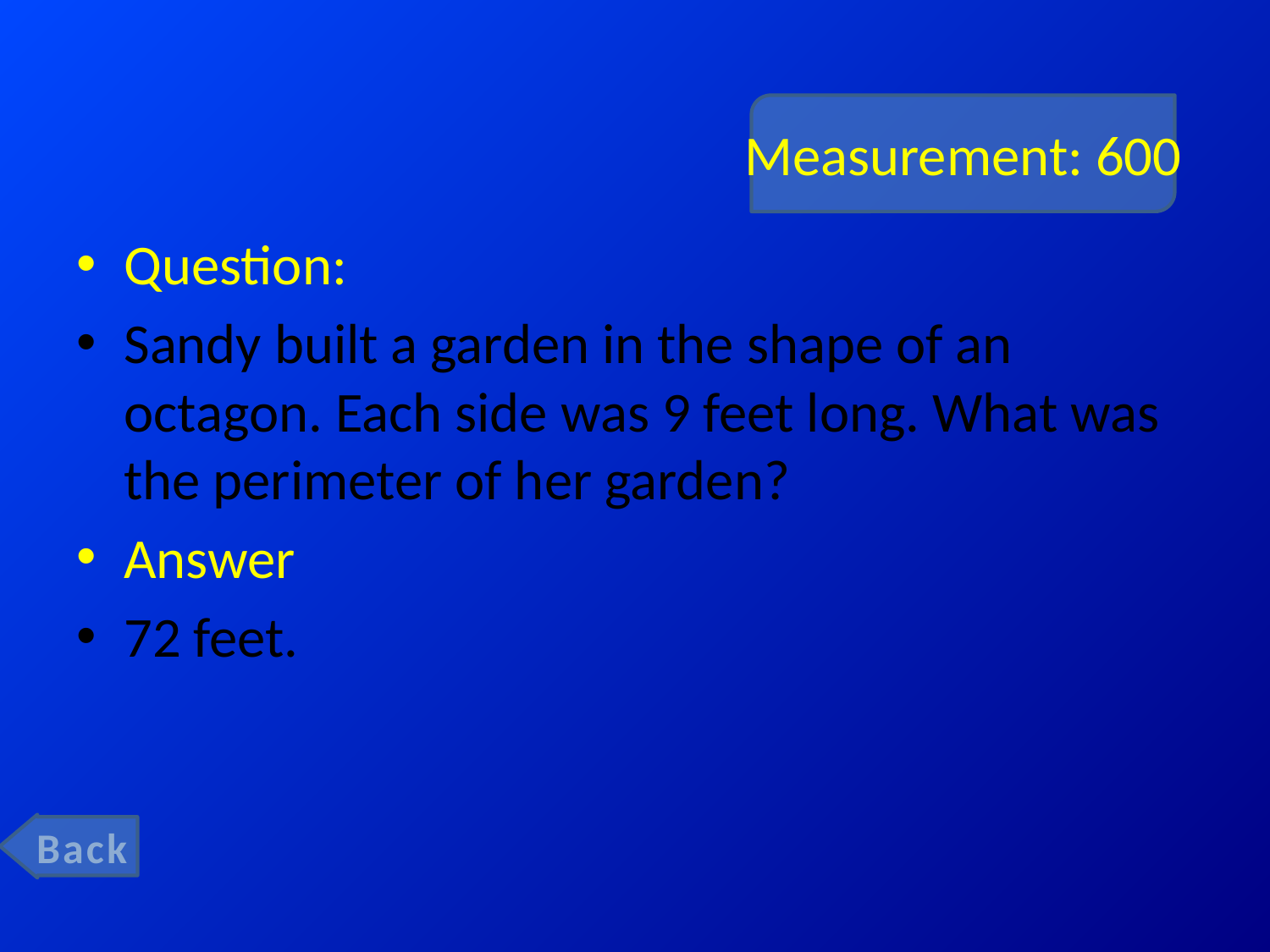

# Measurement: 600

Question:
Sandy built a garden in the shape of an octagon. Each side was 9 feet long. What was the perimeter of her garden?
Answer
72 feet.

Back